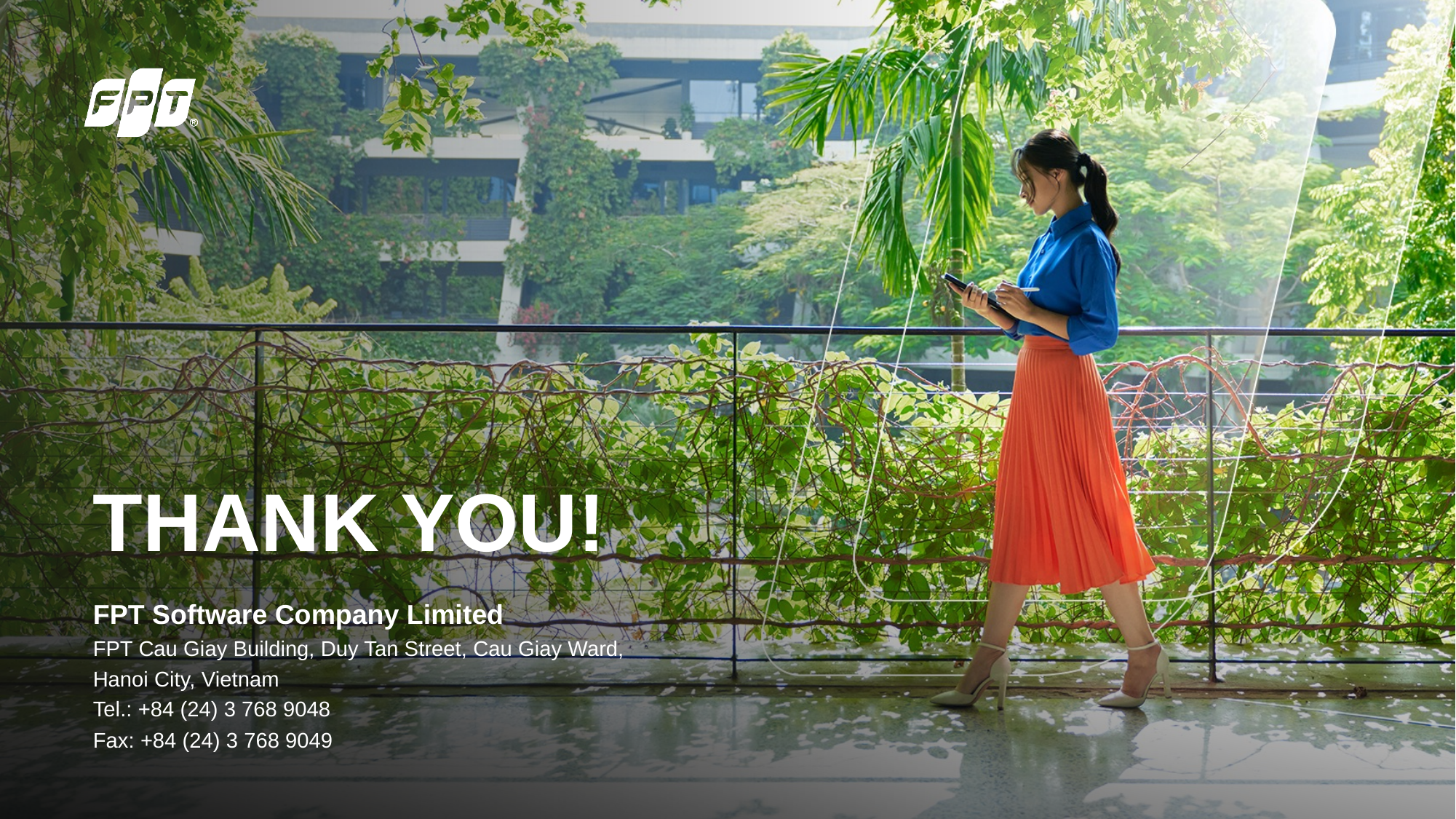

THANK YOU!
FPT Software Company Limited
FPT Cau Giay Building, Duy Tan Street, Cau Giay Ward, Hanoi City, Vietnam
Tel.: +84 (24) 3 768 9048
Fax: +84 (24) 3 768 9049